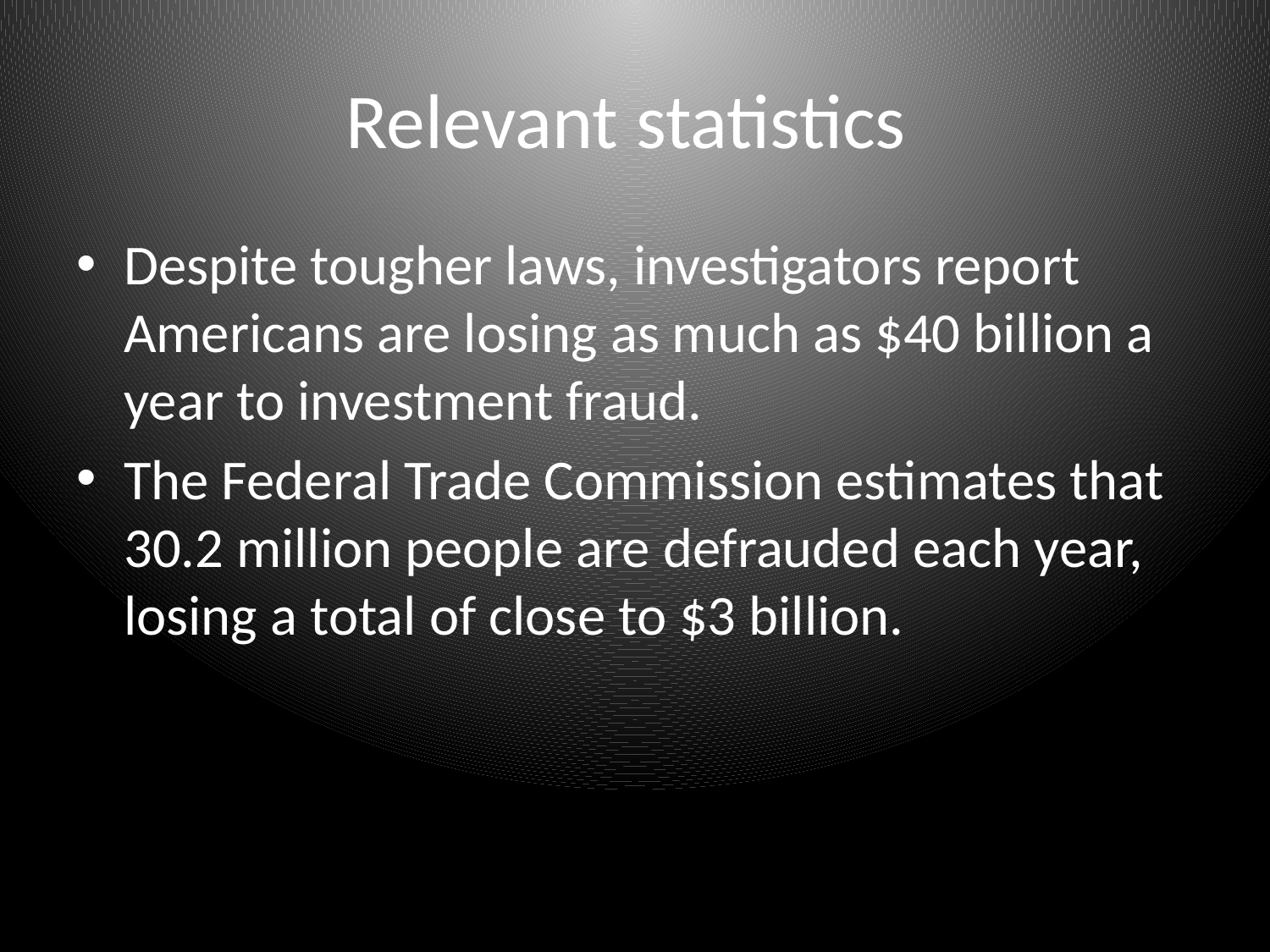

# Relevant statistics
Despite tougher laws, investigators report Americans are losing as much as $40 billion a year to investment fraud.
The Federal Trade Commission estimates that 30.2 million people are defrauded each year, losing a total of close to $3 billion.